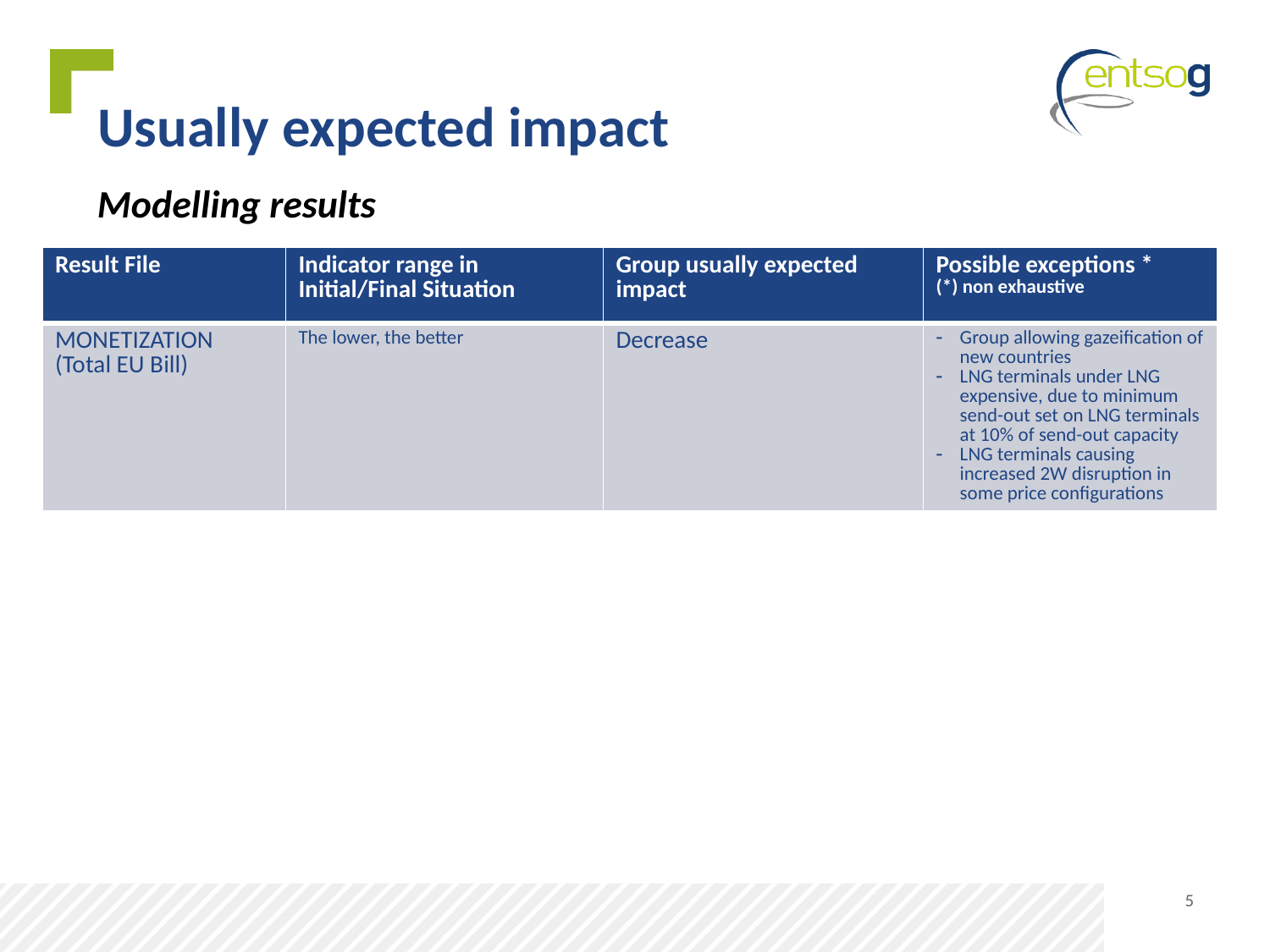

# Usually expected impact
Modelling results
| Result File | Indicator range in Initial/Final Situation | Group usually expected impact | Possible exceptions \* (\*) non exhaustive |
| --- | --- | --- | --- |
| MONETIZATION (Total EU Bill) | The lower, the better | Decrease | Group allowing gazeification of new countries LNG terminals under LNG expensive, due to minimum send-out set on LNG terminals at 10% of send-out capacity LNG terminals causing increased 2W disruption in some price configurations |
5